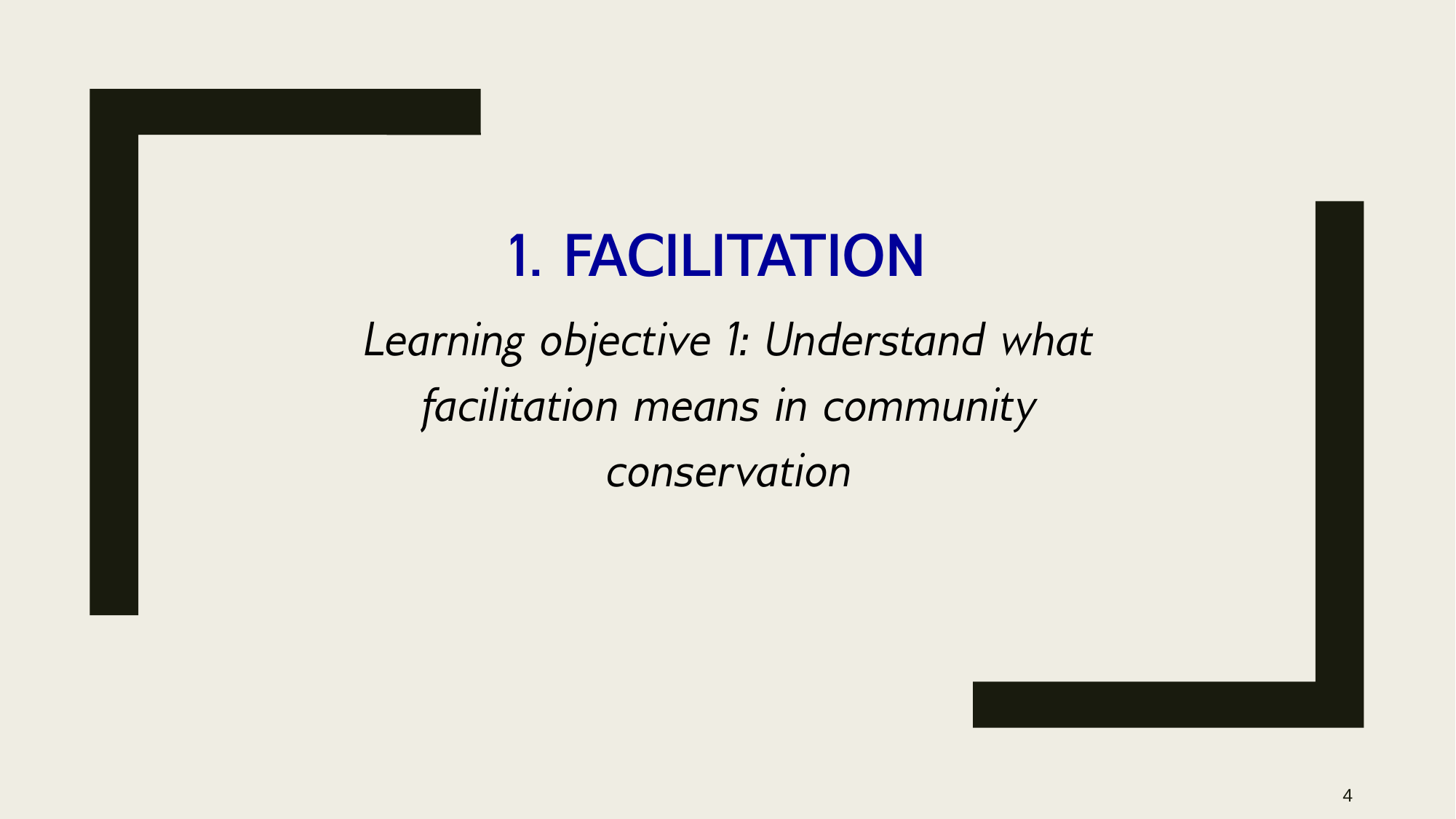

# 1. Facilitation
Learning objective 1: Understand what facilitation means in community conservation

4